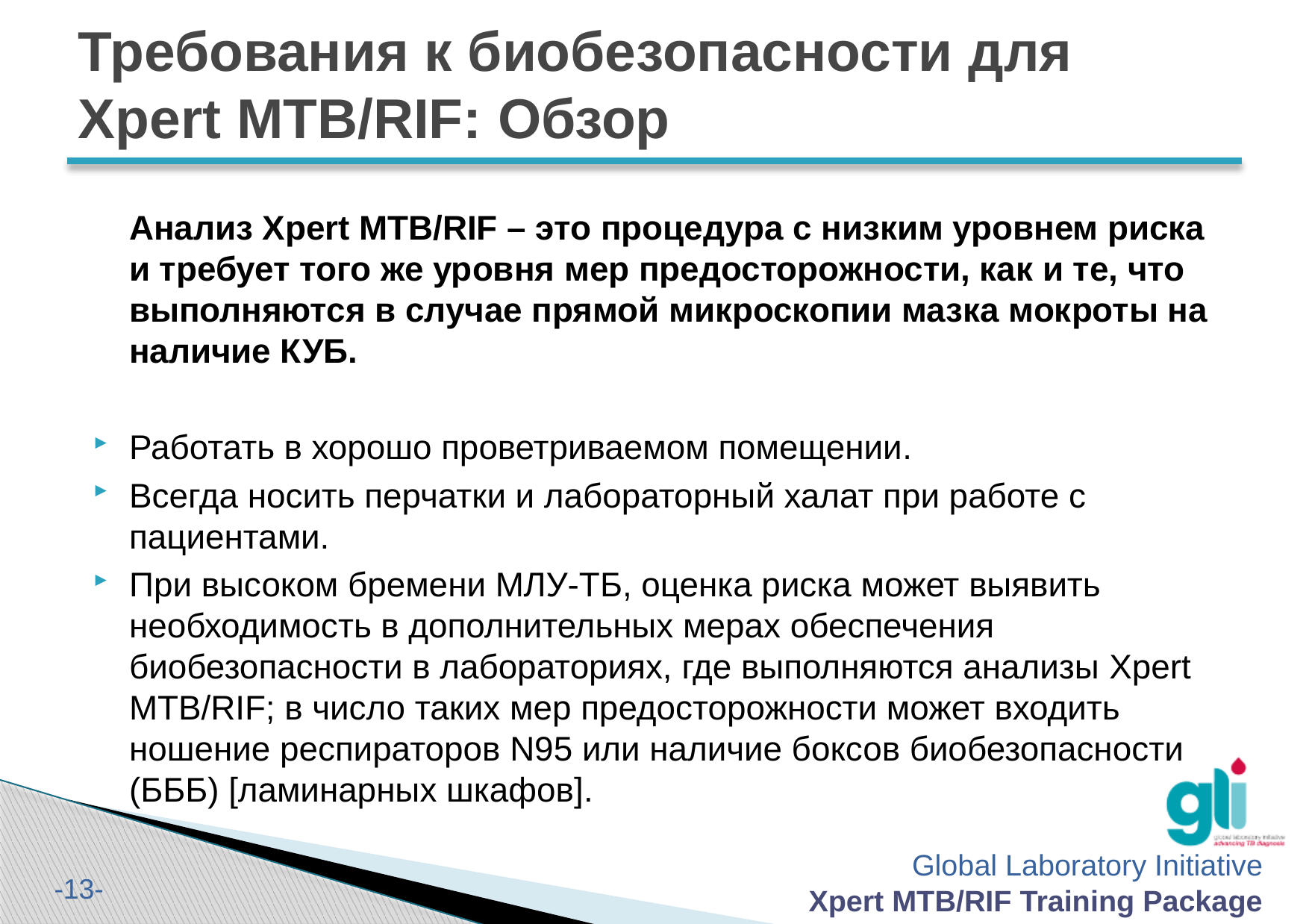

# Требования к биобезопасности для Xpert MTB/RIF: Обзор
Анализ Xpert MTB/RIF – это процедура с низким уровнем риска и требует того же уровня мер предосторожности, как и те, что выполняются в случае прямой микроскопии мазка мокроты на наличие КУБ.

Работать в хорошо проветриваемом помещении.
Всегда носить перчатки и лабораторный халат при работе с пациентами.
При высоком бремени МЛУ-ТБ, оценка риска может выявить необходимость в дополнительных мерах обеспечения биобезопасности в лабораториях, где выполняются анализы Xpert MTB/RIF; в число таких мер предосторожности может входить ношение респираторов N95 или наличие боксов биобезопасности (БББ) [ламинарных шкафов].